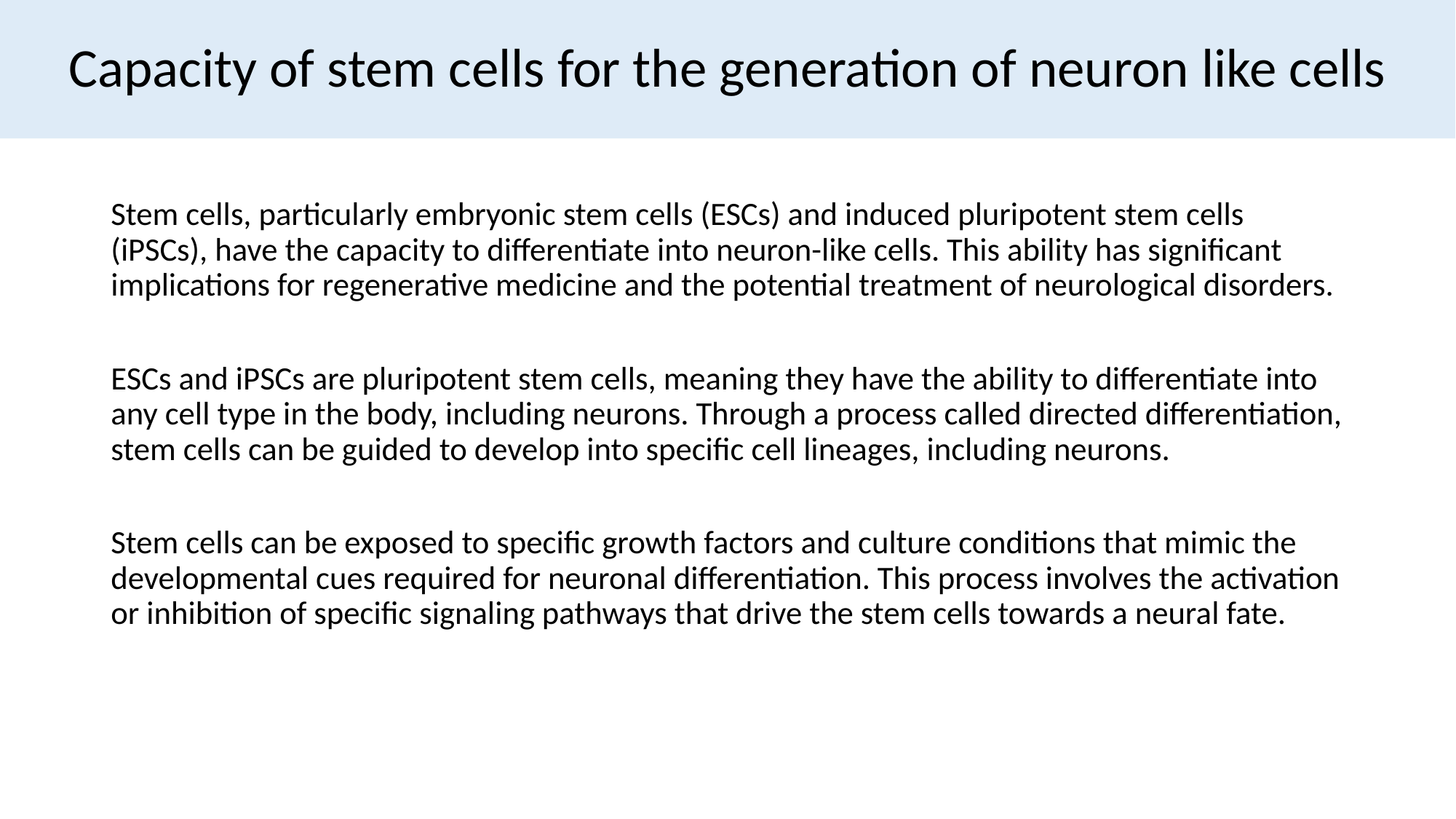

# Capacity of stem cells for the generation of neuron like cells
Stem cells, particularly embryonic stem cells (ESCs) and induced pluripotent stem cells (iPSCs), have the capacity to differentiate into neuron-like cells. This ability has significant implications for regenerative medicine and the potential treatment of neurological disorders.

ESCs and iPSCs are pluripotent stem cells, meaning they have the ability to differentiate into any cell type in the body, including neurons. Through a process called directed differentiation, stem cells can be guided to develop into specific cell lineages, including neurons.

Stem cells can be exposed to specific growth factors and culture conditions that mimic the developmental cues required for neuronal differentiation. This process involves the activation or inhibition of specific signaling pathways that drive the stem cells towards a neural fate.